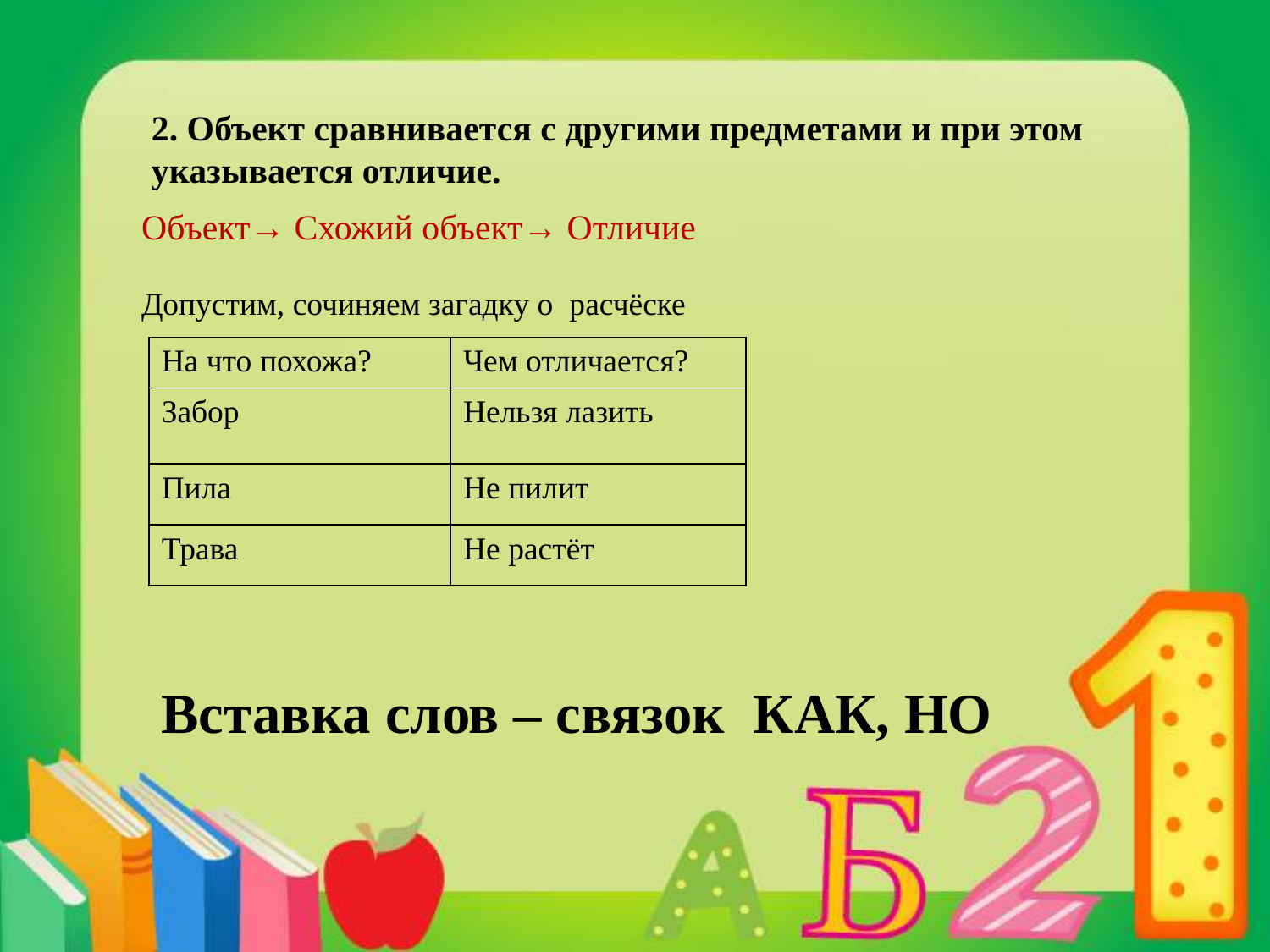

2. Объект сравнивается с другими предметами и при этом указывается отличие.
Объект→ Схожий объект→ Отличие
Допустим, сочиняем загадку о  расчёске
| На что похожа? | Чем отличается? |
| --- | --- |
| Забор | Нельзя лазить |
| Пила | Не пилит |
| Трава | Не растёт |
Вставка слов – связок  КАК, НО